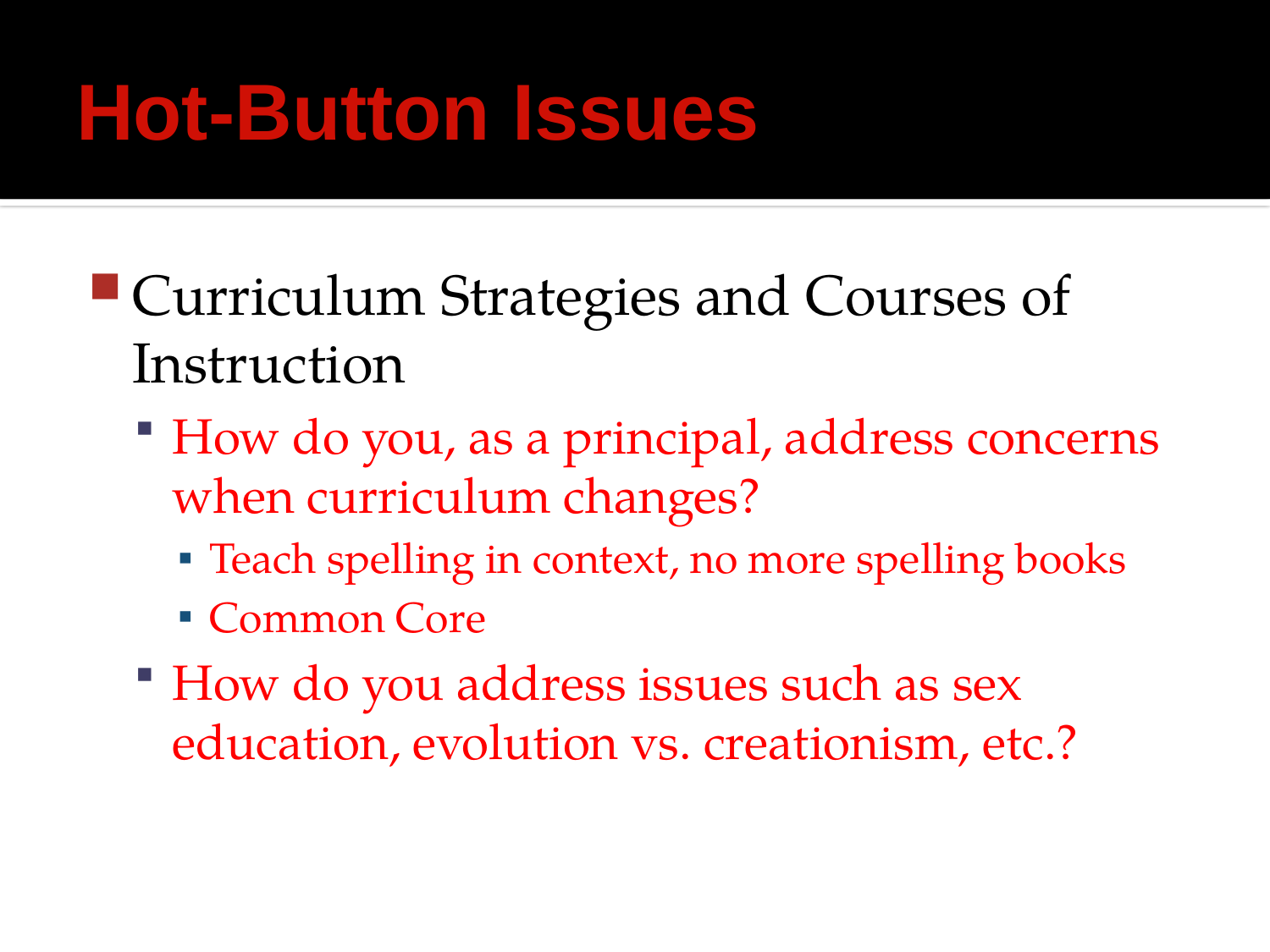

# Hot-Button Issues
Curriculum Strategies and Courses of Instruction
How do you, as a principal, address concerns when curriculum changes?
Teach spelling in context, no more spelling books
Common Core
How do you address issues such as sex education, evolution vs. creationism, etc.?